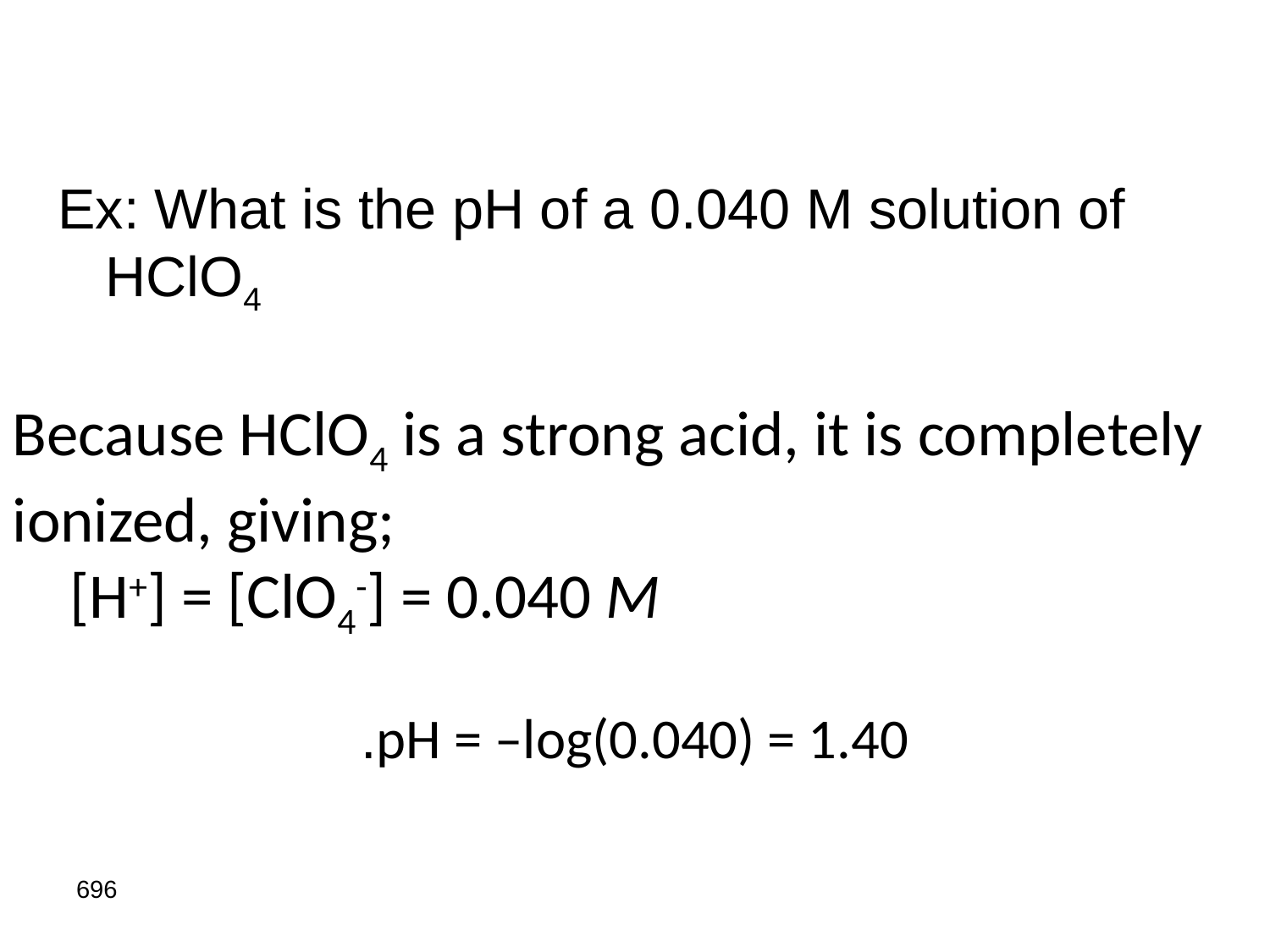

Ex: What is the pH of a 0.040 M solution of HClO4
Because HClO4 is a strong acid, it is completely ionized, giving;
    [H+] = [ClO4-] = 0.040 M

pH = –log(0.040) = 1.40.
696